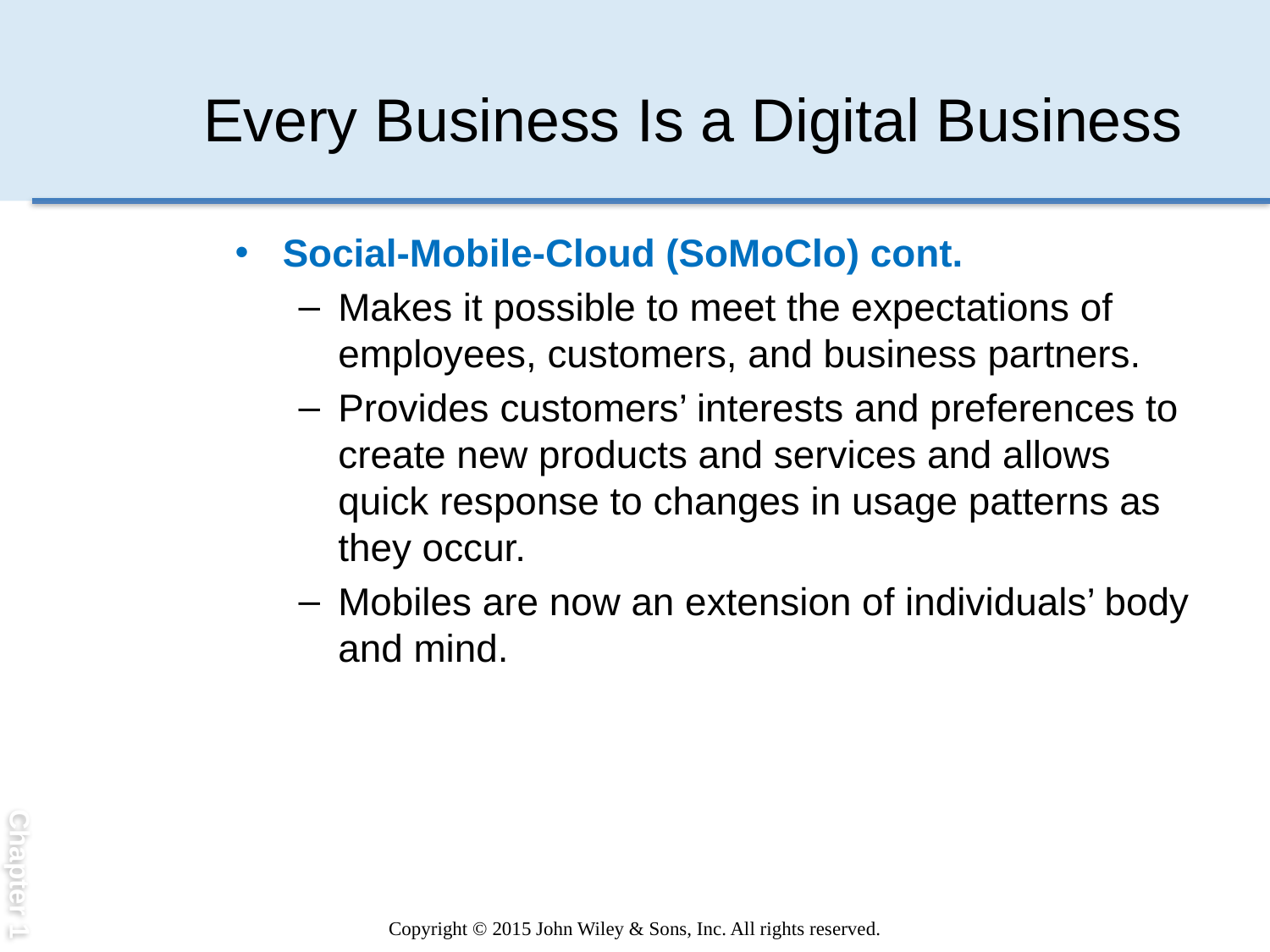

Chapter 1
# Every Business Is a Digital Business
Social-Mobile-Cloud (SoMoClo) cont.
Makes it possible to meet the expectations of employees, customers, and business partners.
Provides customers’ interests and preferences to create new products and services and allows quick response to changes in usage patterns as they occur.
Mobiles are now an extension of individuals’ body and mind.